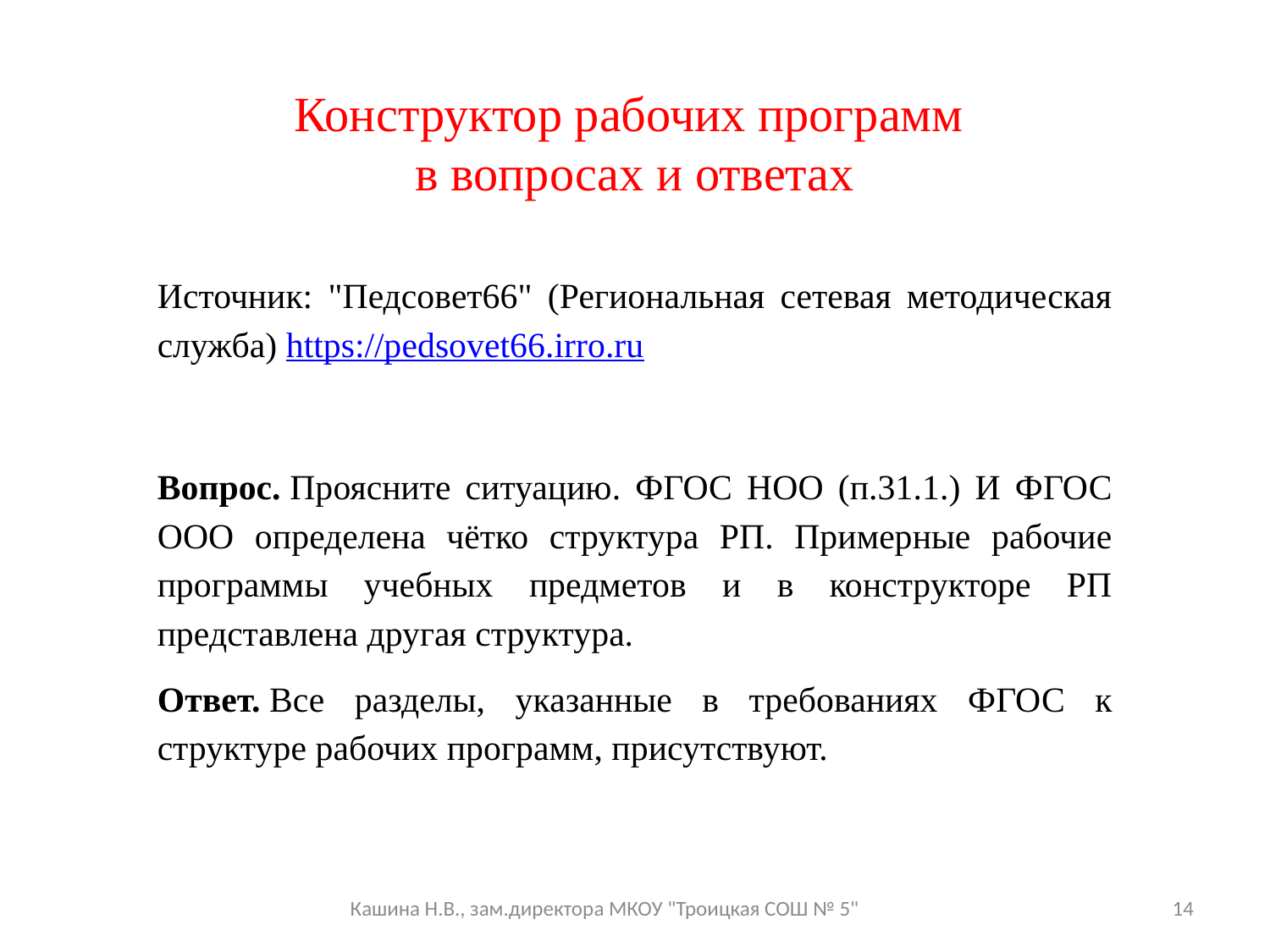

Конструктор рабочих программ
в вопросах и ответах

Источник: "Педсовет66" (Региональная сетевая методическая служба) https://pedsovet66.irro.ru

Вопрос. Проясните ситуацию. ФГОС НОО (п.31.1.) И ФГОС ООО определена чётко структура РП. Примерные рабочие программы учебных предметов и в конструкторе РП представлена другая структура.
Ответ. Все разделы, указанные в требованиях ФГОС к структуре рабочих программ, присутствуют.
Кашина Н.В., зам.директора МКОУ "Троицкая СОШ № 5"
14